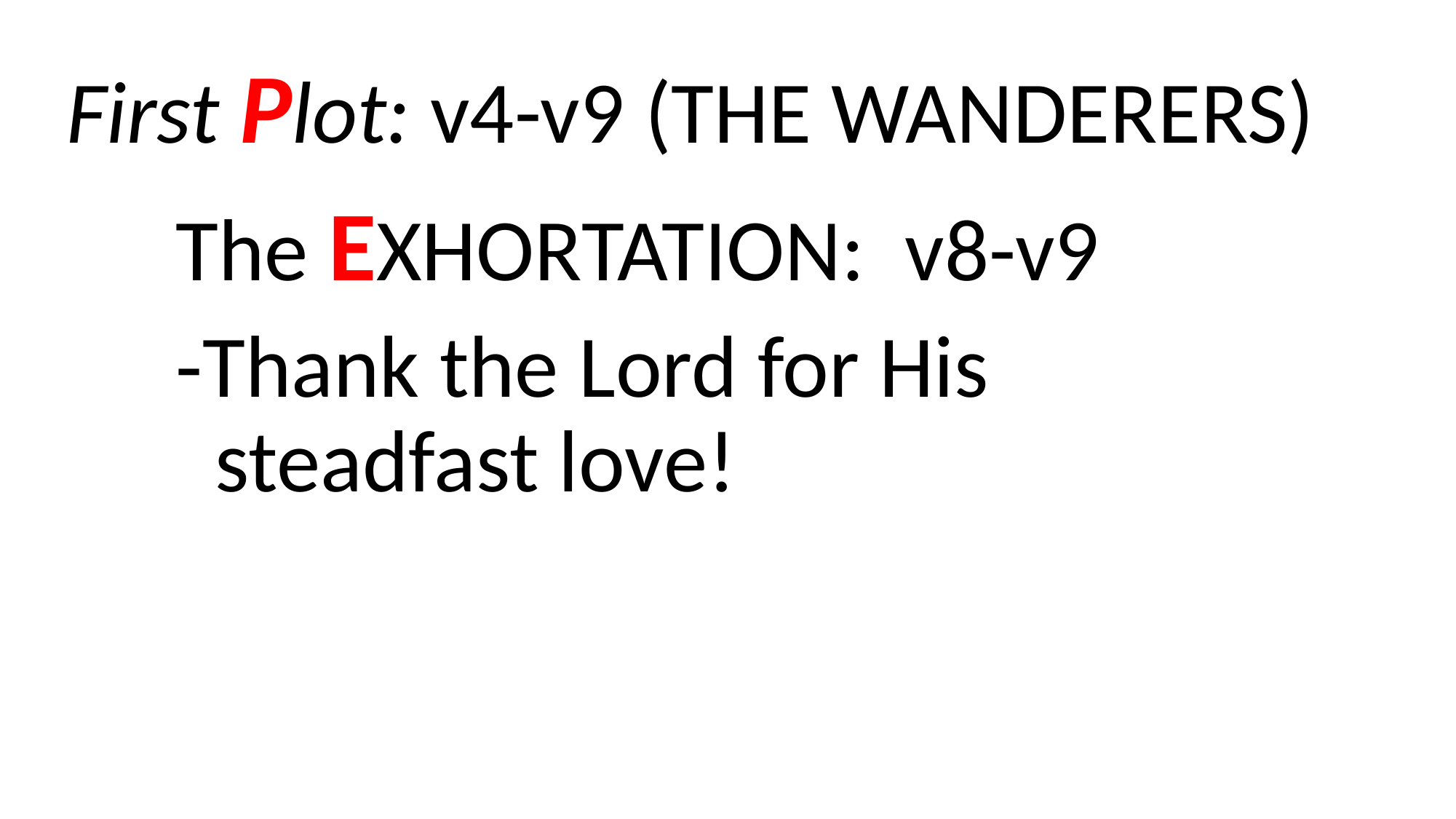

First Plot: v4-v9 (THE WANDERERS)
	The EXHORTATION:  v8-v9
	-Thank the Lord for His 			  		  steadfast love!